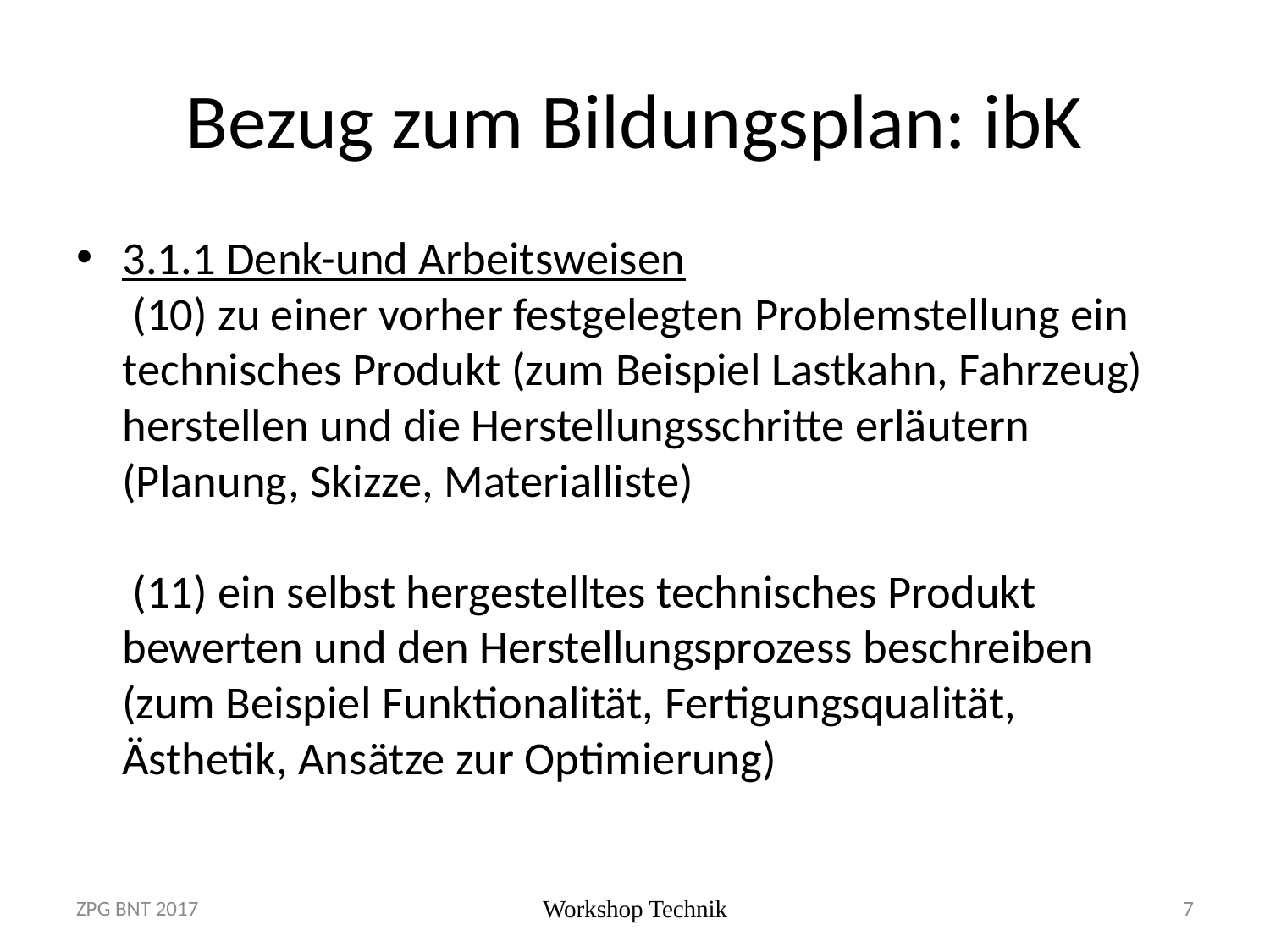

# Bezug zum Bildungsplan: ibK
3.1.1 Denk-und Arbeitsweisen
 (10) zu einer vorher festgelegten Problemstellung ein technisches Produkt (zum Beispiel Lastkahn, Fahrzeug) herstellen und die Herstellungsschritte erläutern (Planung, Skizze, Materialliste)
 (11) ein selbst hergestelltes technisches Produkt bewerten und den Herstellungsprozess beschreiben (zum Beispiel Funktionalität, Fertigungsqualität, Ästhetik, Ansätze zur Optimierung)

ZPG BNT 2017
Workshop Technik
7